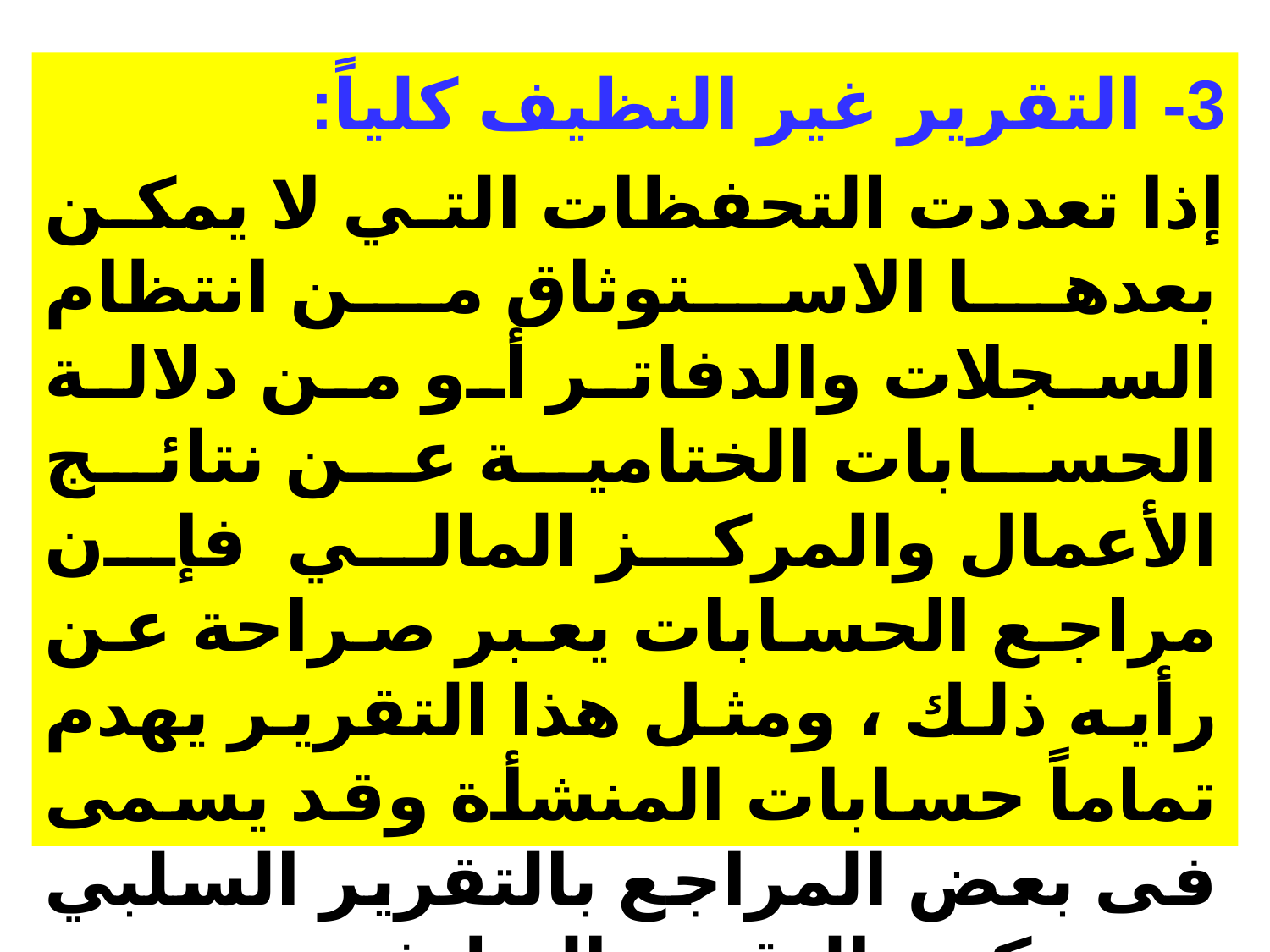

3- التقرير غير النظيف كلياً:
	إذا تعددت التحفظات التي لا يمكن بعدها الاستوثاق من انتظام السجلات والدفاتر أو من دلالة الحسابات الختامية عن نتائج الأعمال والمركز المالي  فإن مراجع الحسابات يعبر صراحة عن رأيه ذلك ، ومثل هذا التقرير يهدم تماماً حسابات المنشأة وقد يسمى فى بعض المراجع بالتقرير السلبي وهوعكس التقرير النظيف .